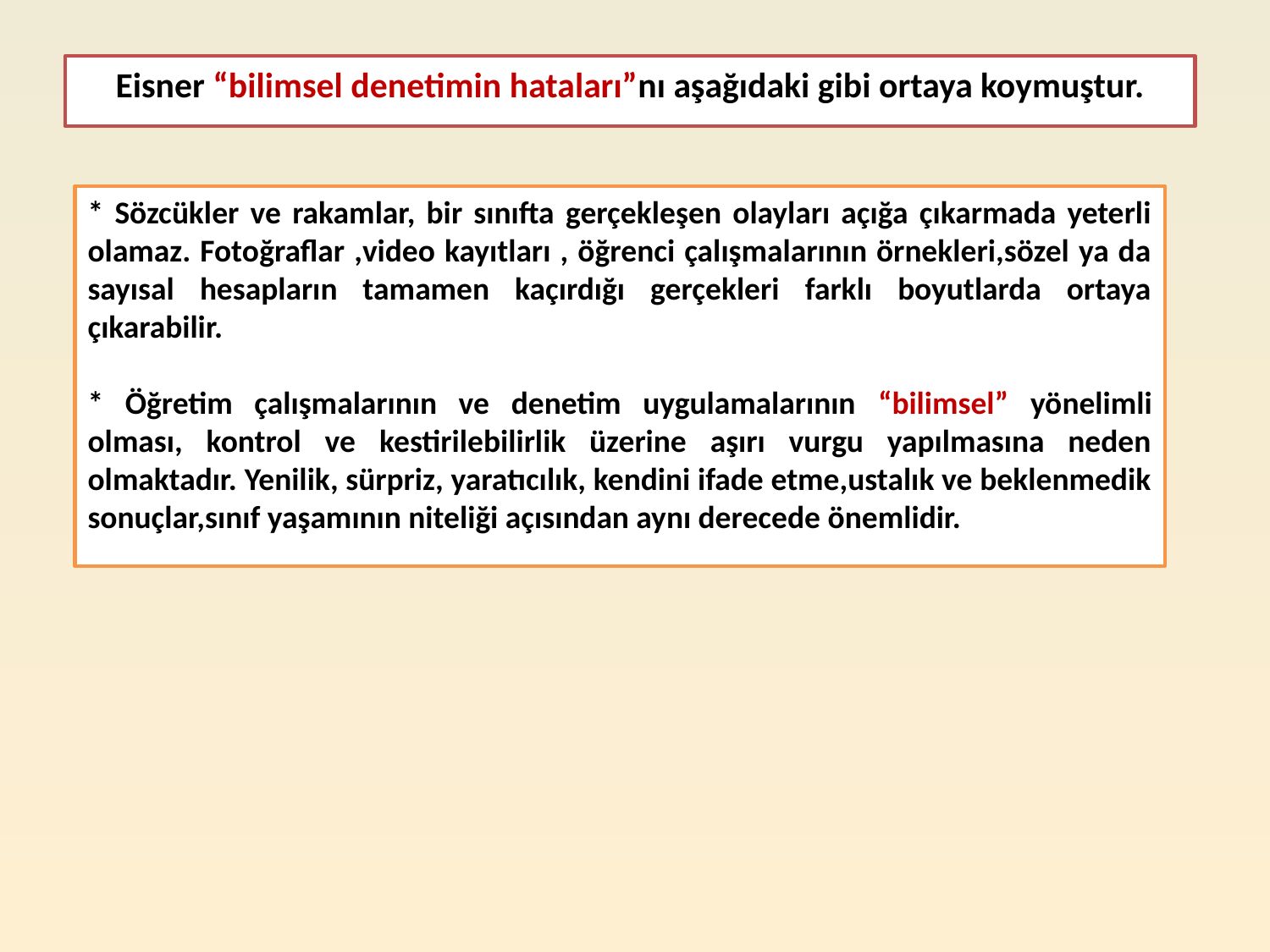

Eisner “bilimsel denetimin hataları”nı aşağıdaki gibi ortaya koymuştur.

* Sözcükler ve rakamlar, bir sınıfta gerçekleşen olayları açığa çıkarmada yeterli olamaz. Fotoğraflar ,video kayıtları , öğrenci çalışmalarının örnekleri,sözel ya da sayısal hesapların tamamen kaçırdığı gerçekleri farklı boyutlarda ortaya çıkarabilir.

* Öğretim çalışmalarının ve denetim uygulamalarının “bilimsel” yönelimli olması, kontrol ve kestirilebilirlik üzerine aşırı vurgu yapılmasına neden olmaktadır. Yenilik, sürpriz, yaratıcılık, kendini ifade etme,ustalık ve beklenmedik sonuçlar,sınıf yaşamının niteliği açısından aynı derecede önemlidir.